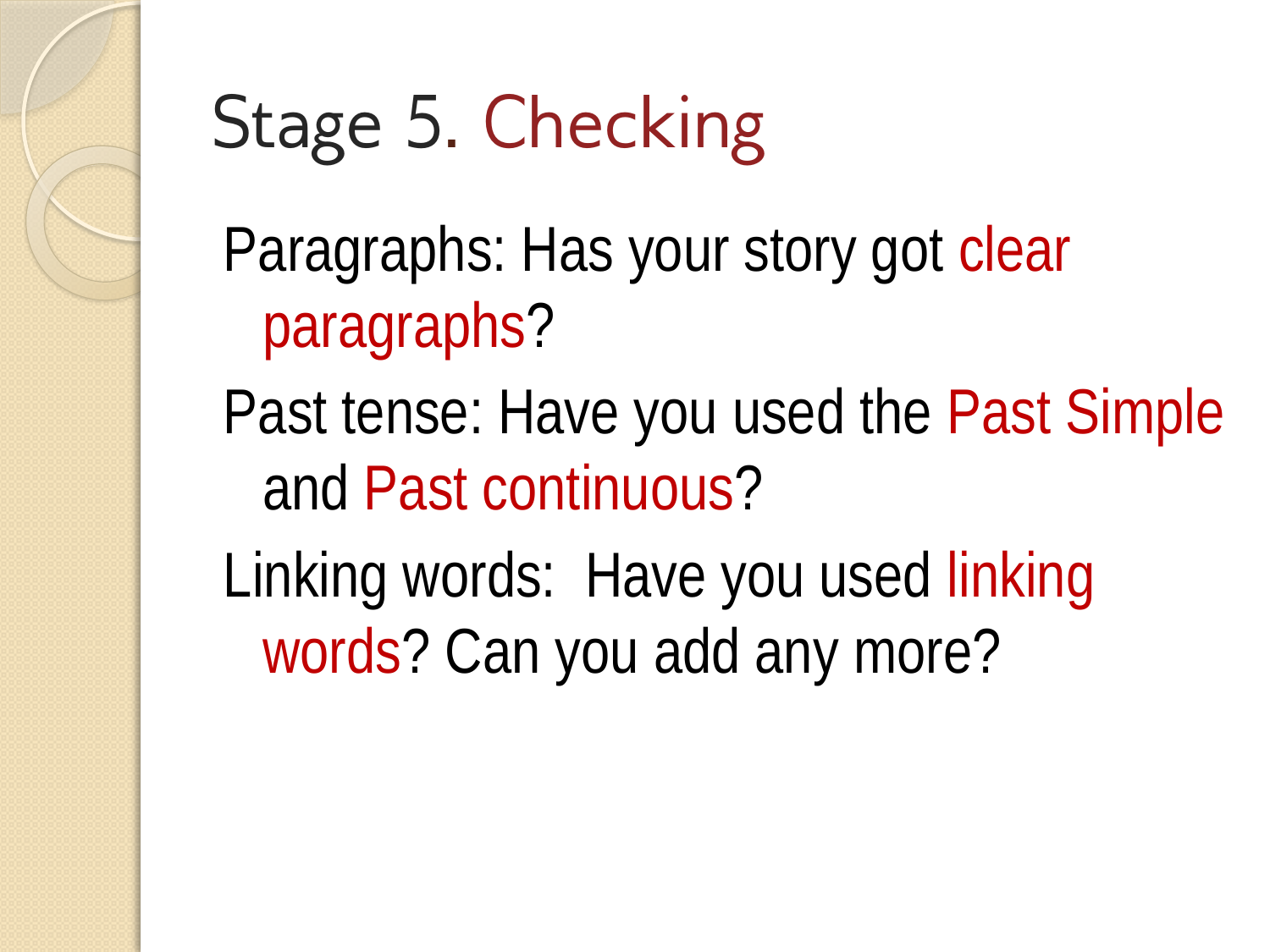

# Stage 5. Checking
Paragraphs: Has your story got clear paragraphs?
Past tense: Have you used the Past Simple and Past continuous?
Linking words:  Have you used linking words? Can you add any more?